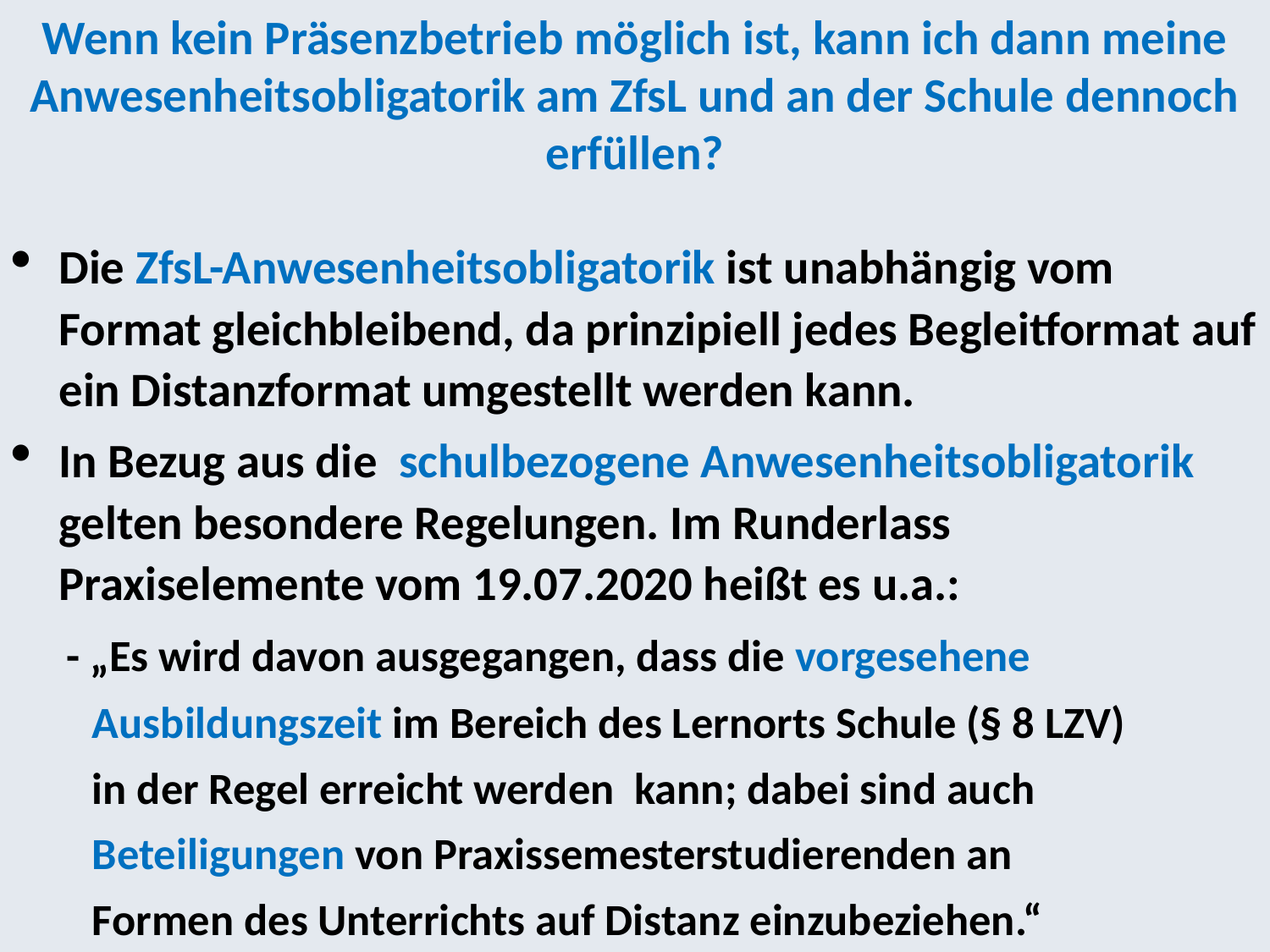

# Wenn kein Präsenzbetrieb möglich ist, kann ich dann meine Anwesenheitsobligatorik am ZfsL und an der Schule dennoch erfüllen?
Die ZfsL-Anwesenheitsobligatorik ist unabhängig vom Format gleichbleibend, da prinzipiell jedes Begleitformat auf ein Distanzformat umgestellt werden kann.
In Bezug aus die  schulbezogene Anwesenheitsobligatorik gelten besondere Regelungen. Im Runderlass Praxiselemente vom 19.07.2020 heißt es u.a.:
     - „Es wird davon ausgegangen, dass die vorgesehene
        Ausbildungszeit im Bereich des Lernorts Schule (§ 8 LZV)
        in der Regel erreicht werden  kann; dabei sind auch
        Beteiligungen von Praxissemesterstudierenden an
        Formen des Unterrichts auf Distanz einzubeziehen.“